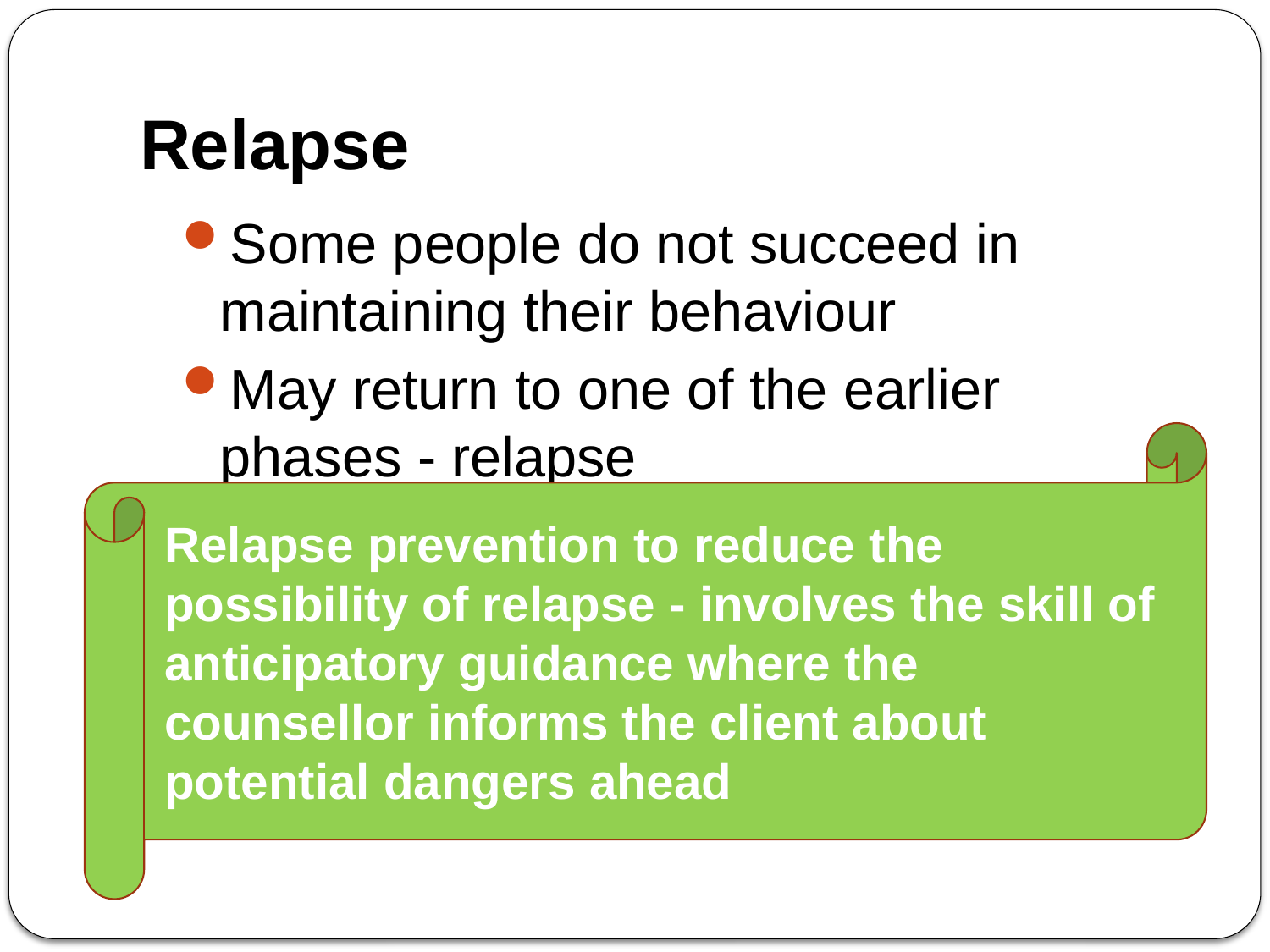

# Relapse
Some people do not succeed in maintaining their behaviour
May return to one of the earlier phases - relapse

Relapse prevention to reduce the possibility of relapse - involves the skill of anticipatory guidance where the counsellor informs the client about potential dangers ahead